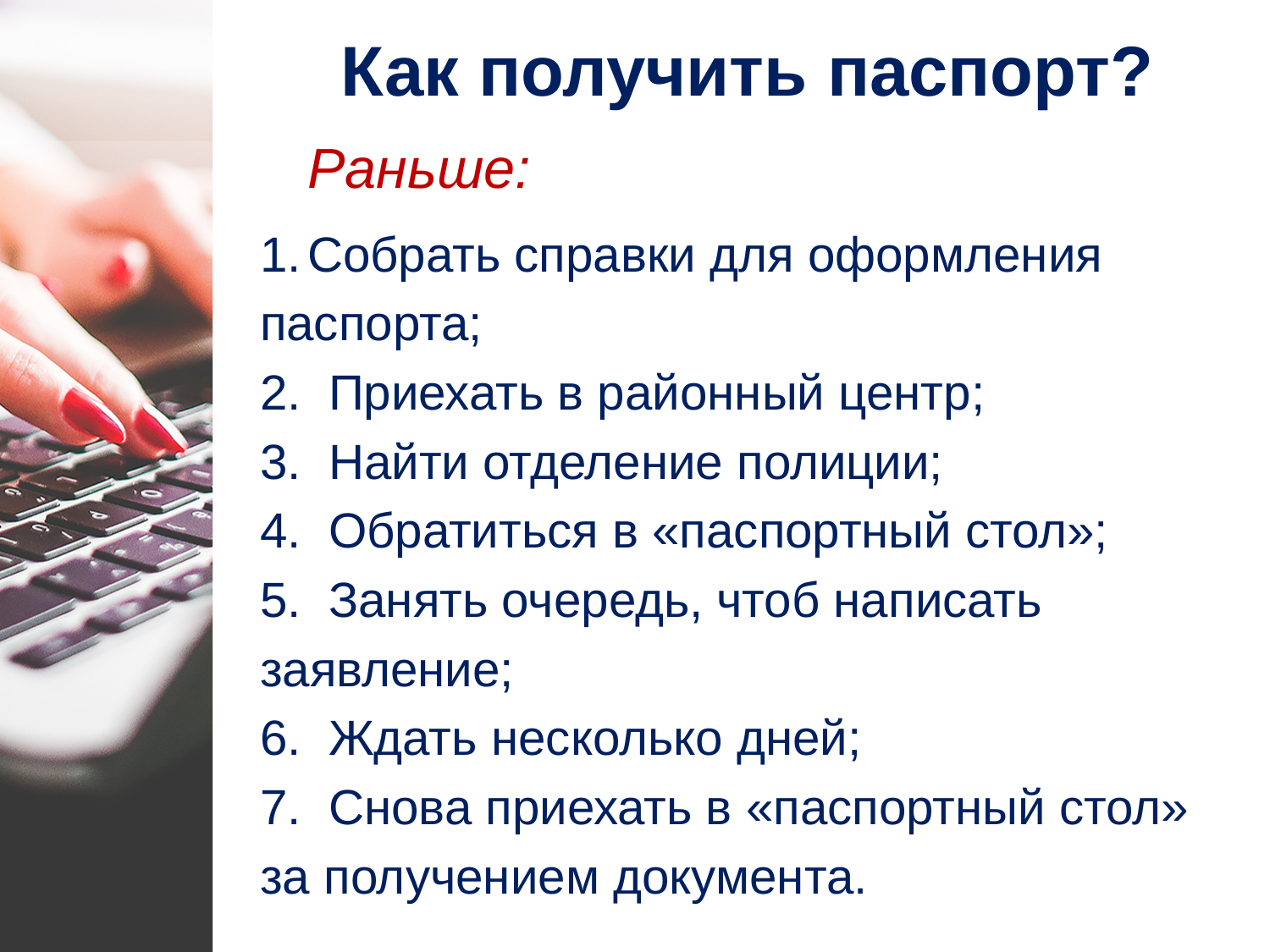

# Как получить паспорт?
Раньше:
Собрать справки для оформления
паспорта;
2.  Приехать в районный центр;
3.  Найти отделение полиции;
4.  Обратиться в «паспортный стол»;
5.  Занять очередь, чтоб написать
заявление;
6.  Ждать несколько дней;
7.  Снова приехать в «паспортный стол»
за получением документа.